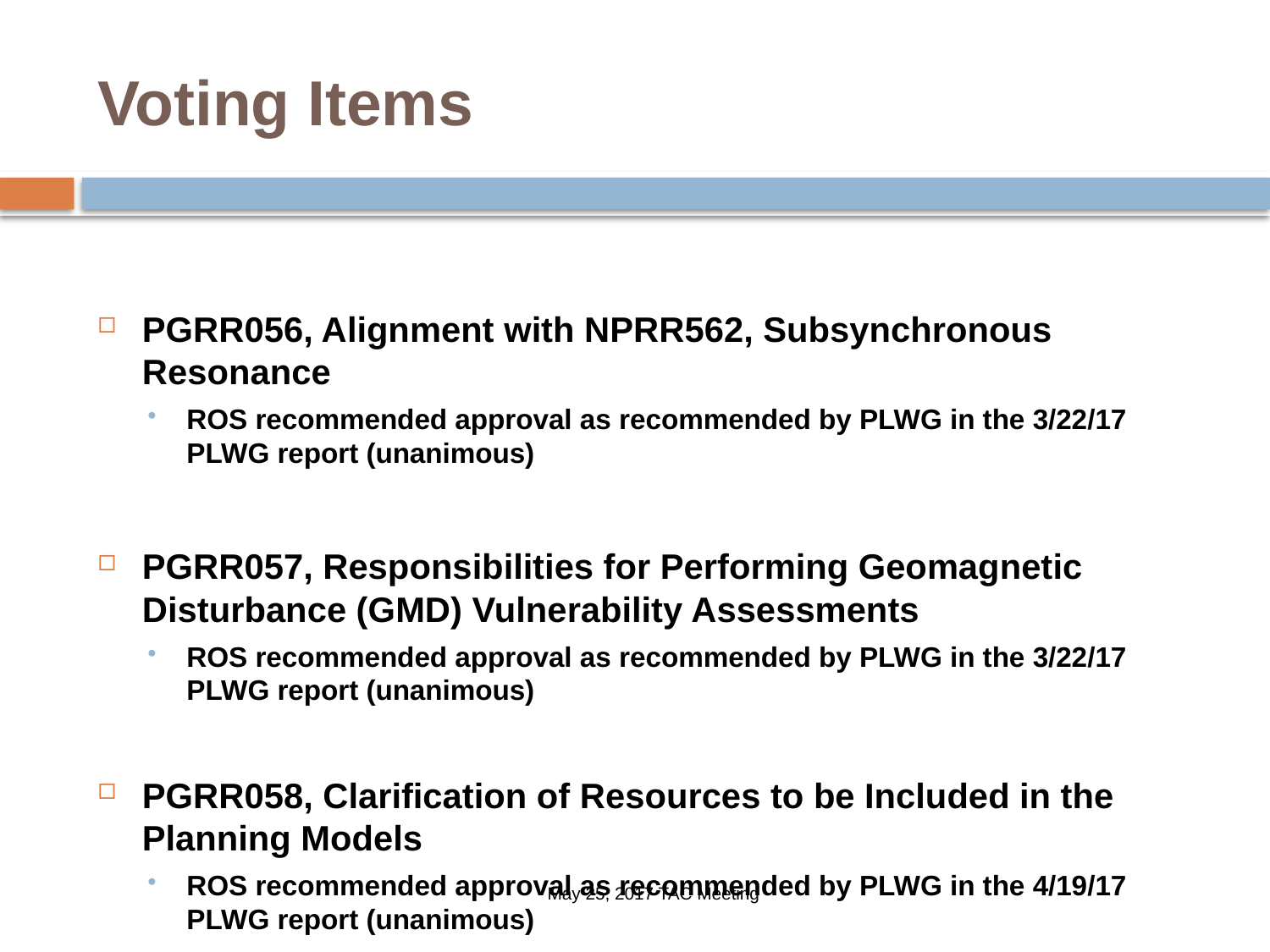

# Voting Items

PGRR056, Alignment with NPRR562, Subsynchronous Resonance
ROS recommended approval as recommended by PLWG in the 3/22/17 PLWG report (unanimous)

PGRR057, Responsibilities for Performing Geomagnetic Disturbance (GMD) Vulnerability Assessments
ROS recommended approval as recommended by PLWG in the 3/22/17 PLWG report (unanimous)

PGRR058, Clarification of Resources to be Included in the Planning Models
ROS recommended approval as recommended by PLWG in the 4/19/17 PLWG report (unanimous)

 May 25, 2017 TAC Meeting